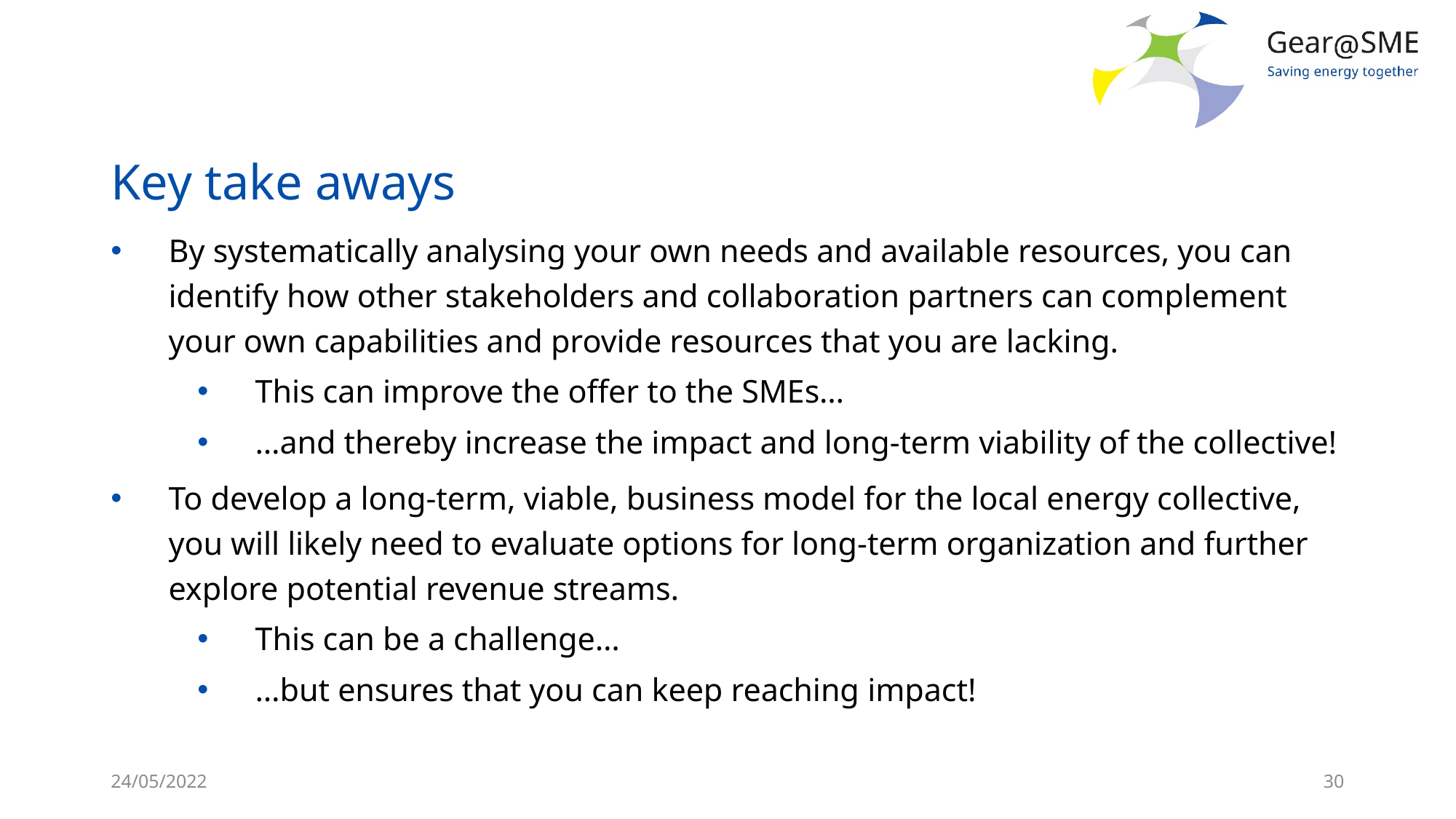

# Key take aways
By systematically analysing your own needs and available resources, you can identify how other stakeholders and collaboration partners can complement your own capabilities and provide resources that you are lacking.
This can improve the offer to the SMEs…
…and thereby increase the impact and long-term viability of the collective!
To develop a long-term, viable, business model for the local energy collective, you will likely need to evaluate options for long-term organization and further explore potential revenue streams.
This can be a challenge…
…but ensures that you can keep reaching impact!

24/05/2022
30